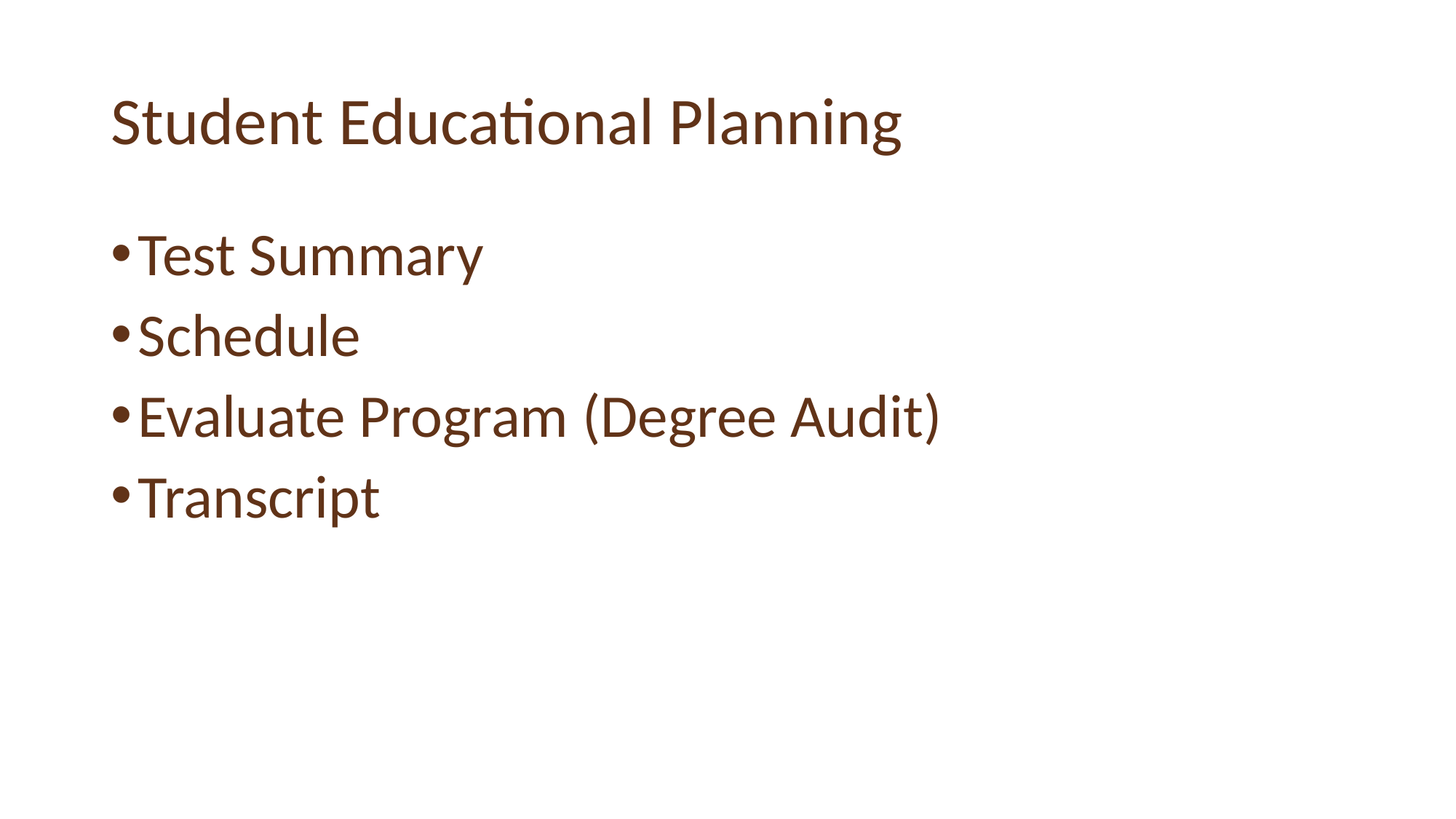

# Student Educational Planning
Test Summary
Schedule
Evaluate Program (Degree Audit)
Transcript